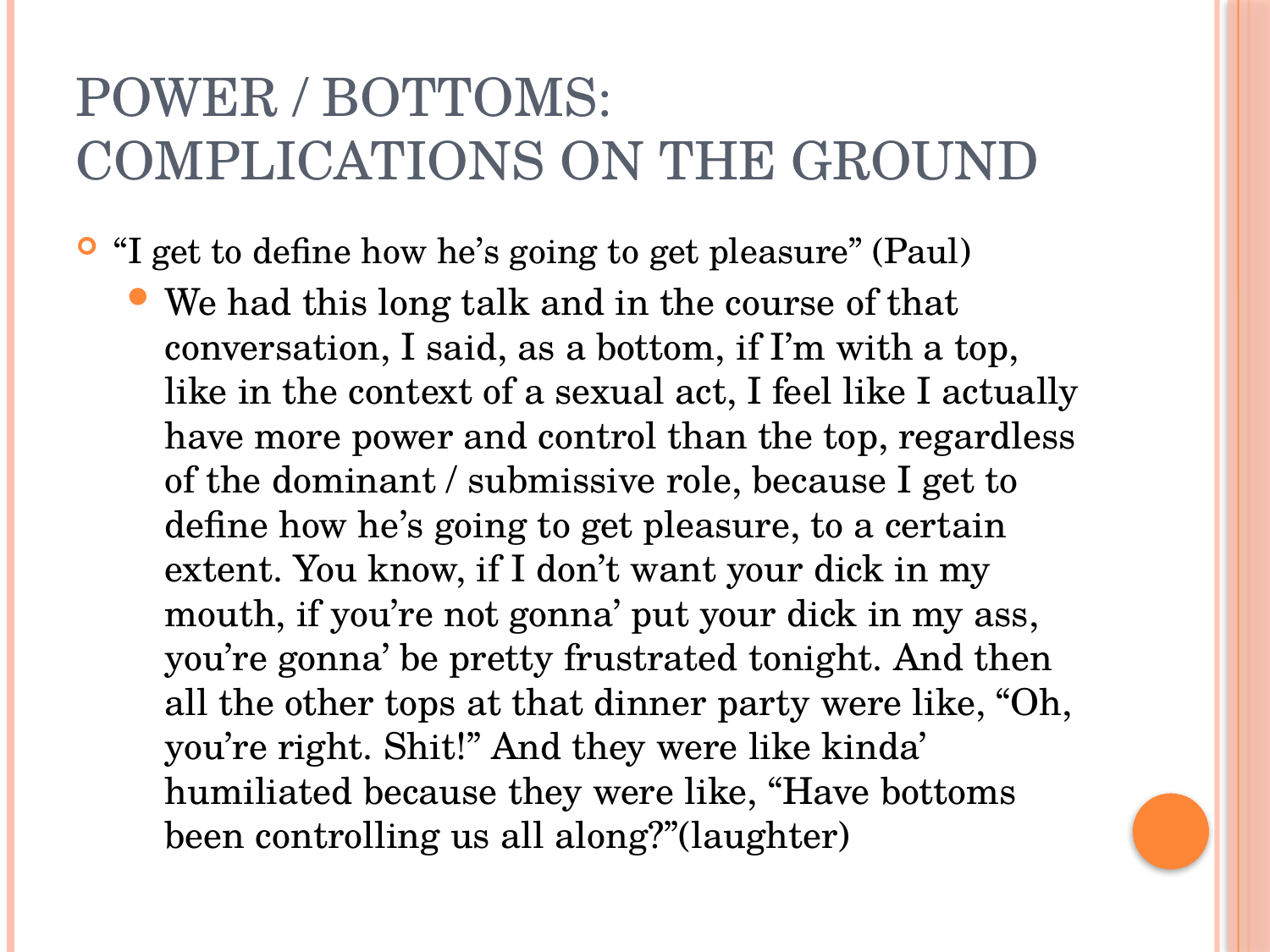

# Power / Bottoms: Complications on the Ground
“I get to define how he’s going to get pleasure” (Paul)
We had this long talk and in the course of that conversation, I said, as a bottom, if I’m with a top, like in the context of a sexual act, I feel like I actually have more power and control than the top, regardless of the dominant / submissive role, because I get to define how he’s going to get pleasure, to a certain extent. You know, if I don’t want your dick in my mouth, if you’re not gonna’ put your dick in my ass, you’re gonna’ be pretty frustrated tonight. And then all the other tops at that dinner party were like, “Oh, you’re right. Shit!” And they were like kinda’ humiliated because they were like, “Have bottoms been controlling us all along?”(laughter)